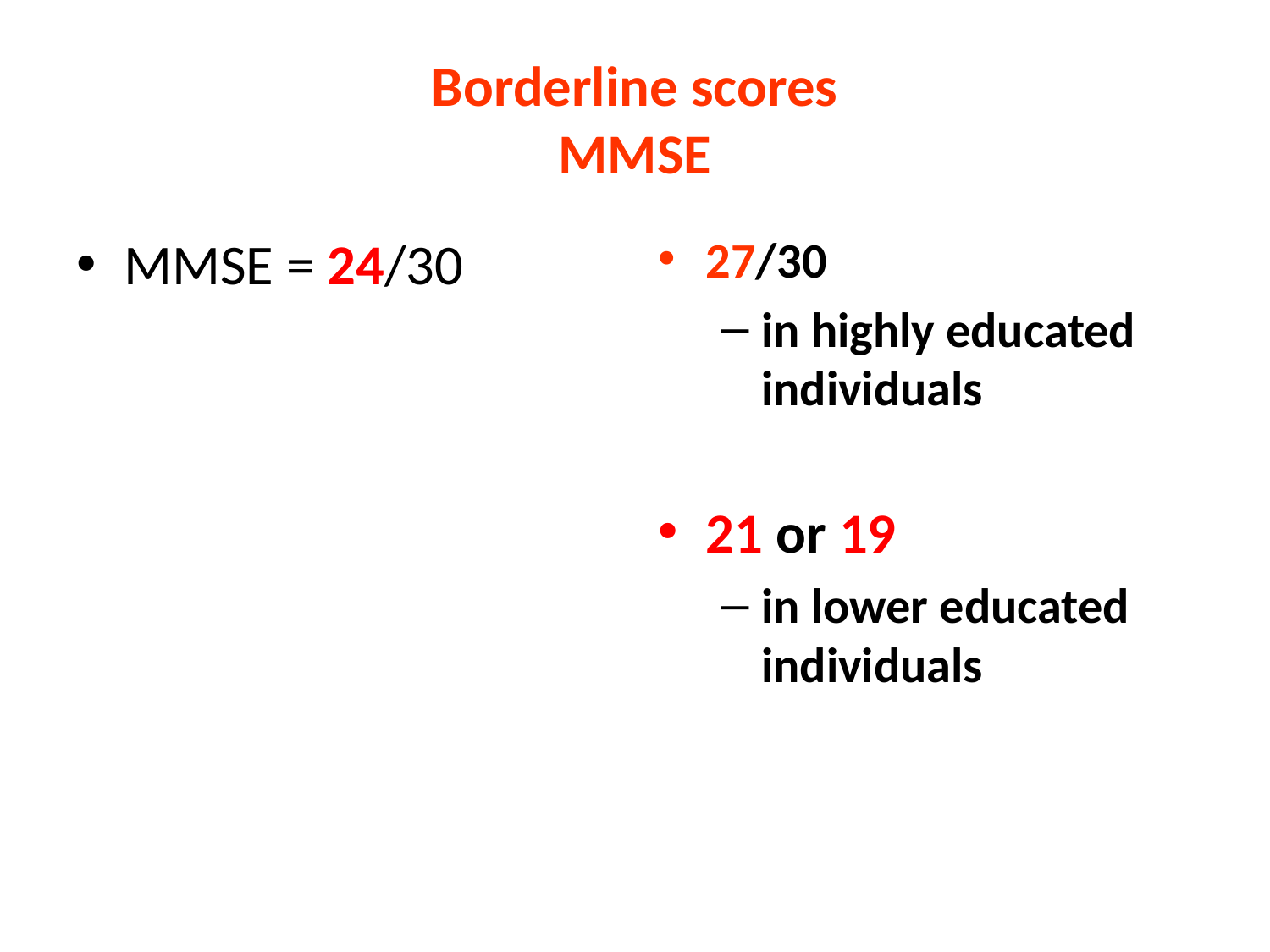

Borderline scores
MMSE
MMSE = 24/30

27/30
in highly educated individuals

21 or 19
in lower educated individuals